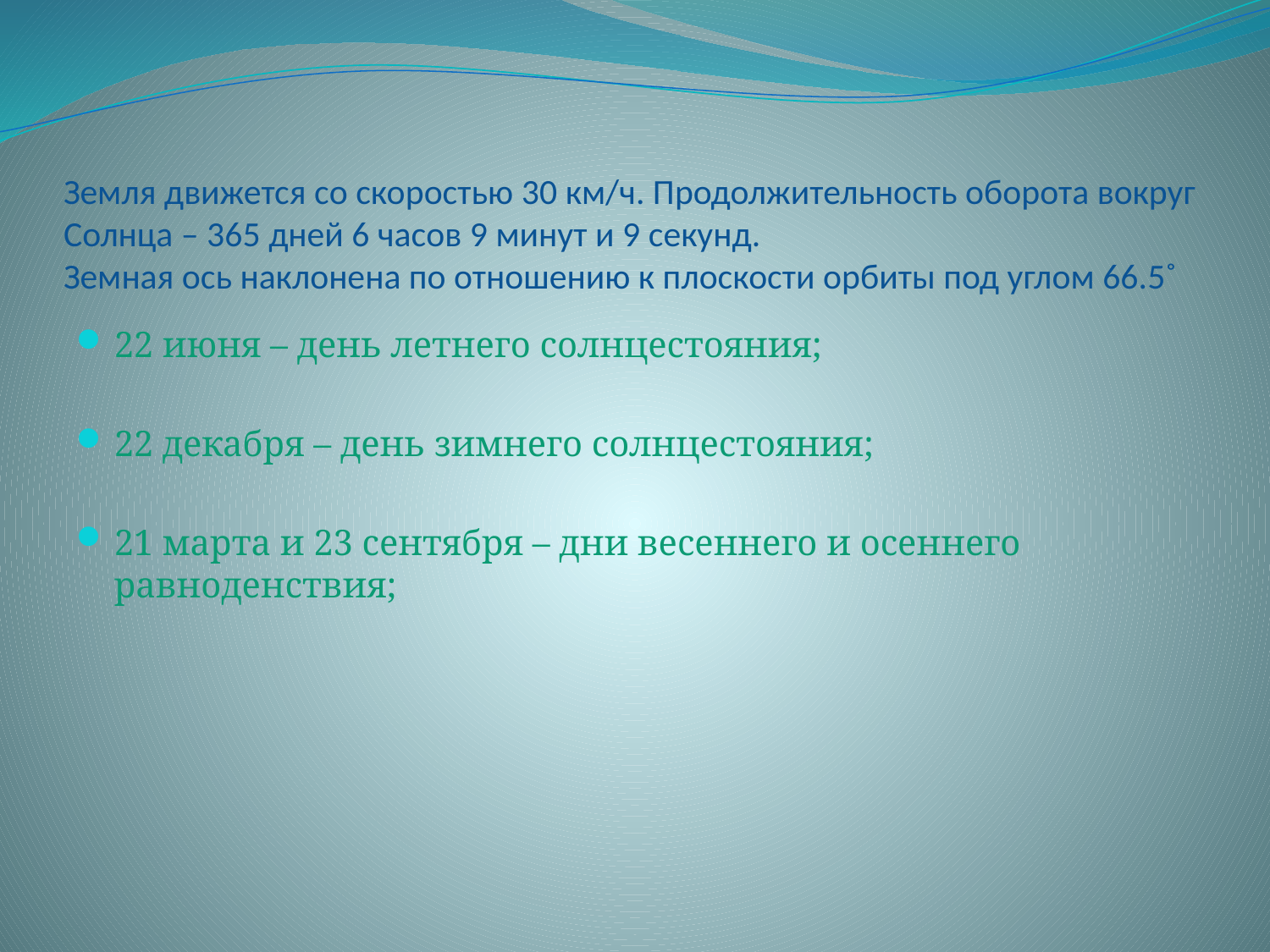

# Земля движется со скоростью 30 км/ч. Продолжительность оборота вокруг Солнца – 365 дней 6 часов 9 минут и 9 секунд. Земная ось наклонена по отношению к плоскости орбиты под углом 66.5˚
22 июня – день летнего солнцестояния;

22 декабря – день зимнего солнцестояния;

21 марта и 23 сентября – дни весеннего и осеннего равноденствия;